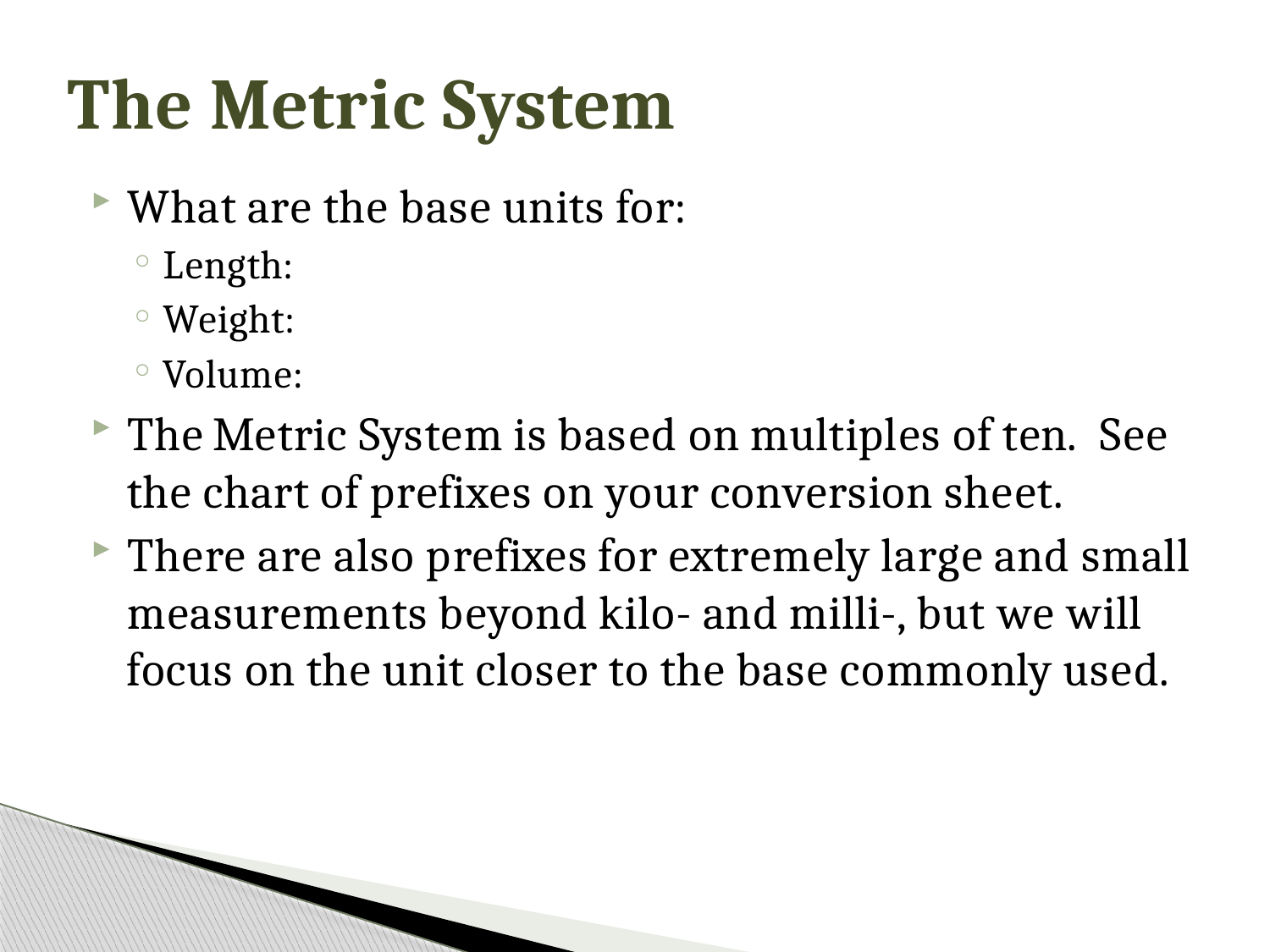

# The Metric System
What are the base units for:
Length:
Weight:
Volume:
The Metric System is based on multiples of ten.  See the chart of prefixes on your conversion sheet.
There are also prefixes for extremely large and small measurements beyond kilo- and milli-, but we will focus on the unit closer to the base commonly used.